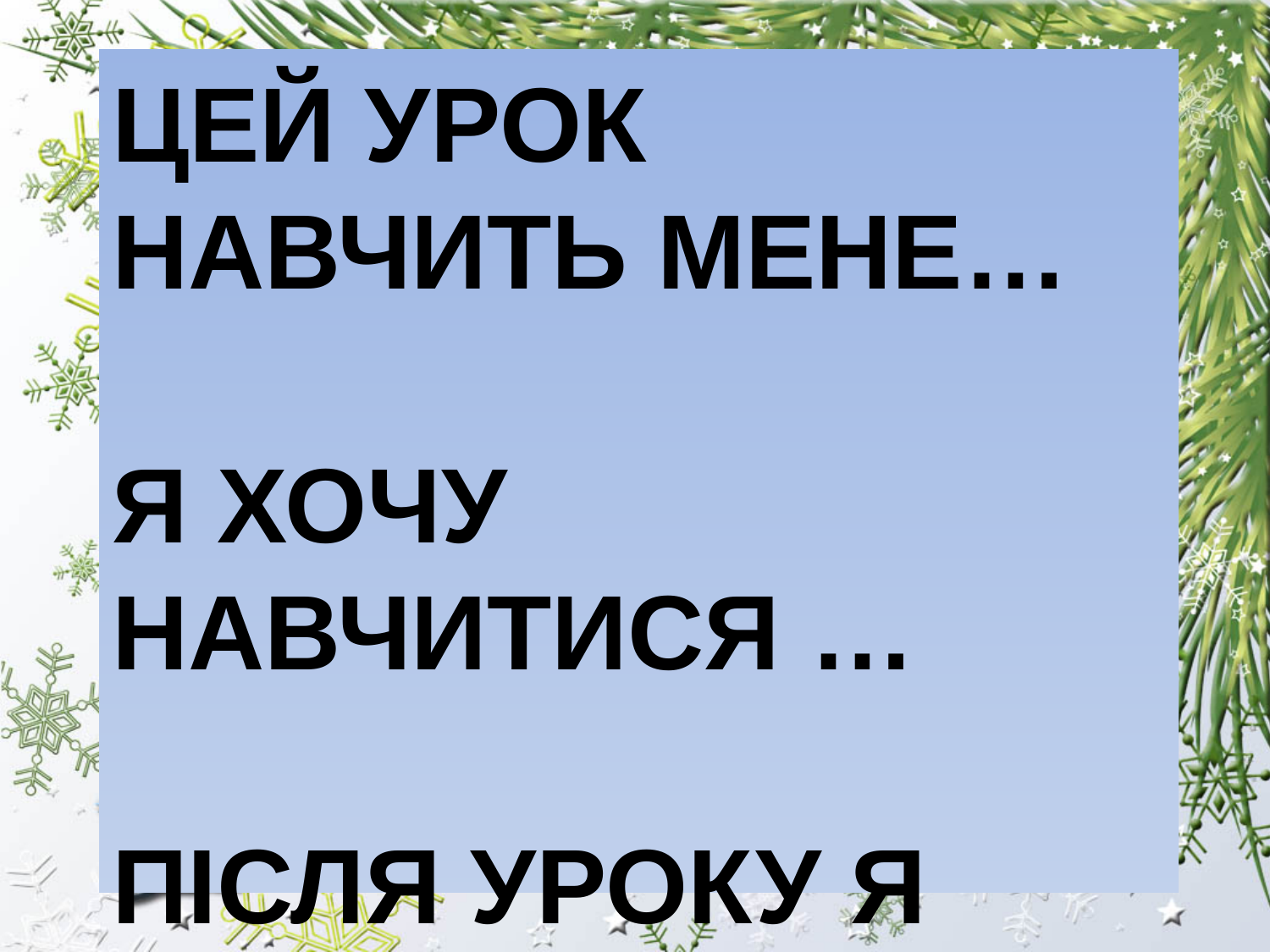

# Цей урок навчить мене… Я хочу навчитися … Після уроку я зможу…